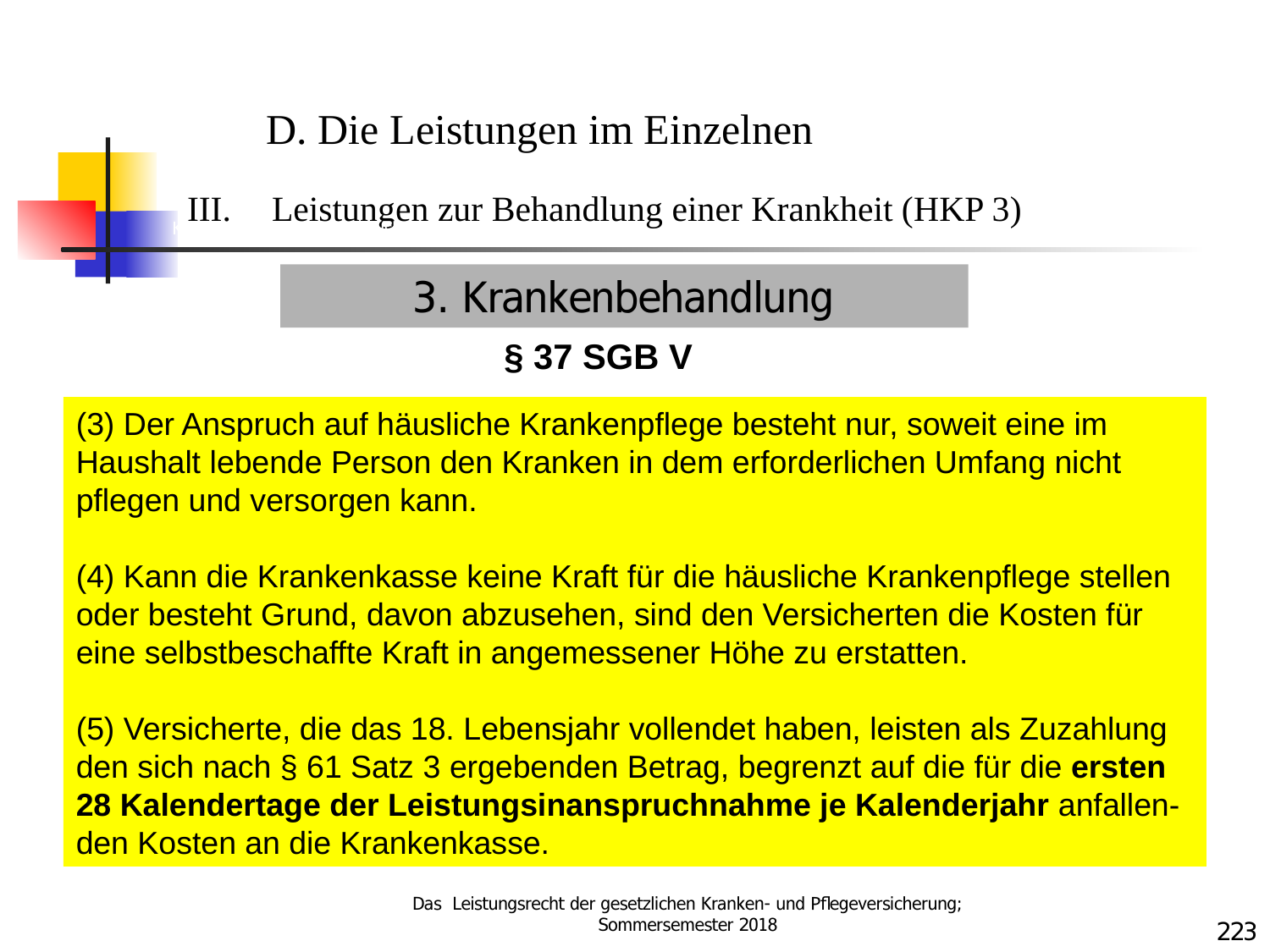

Krankenbehandlung 3 (Häusliche Krankenpflege)
D. Die Leistungen im Einzelnen

Leistungen zur Behandlung einer Krankheit (HKP 3)
3. Krankenbehandlung
§ 37 SGB V
(3) Der Anspruch auf häusliche Krankenpflege besteht nur, soweit eine im Haushalt lebende Person den Kranken in dem erforderlichen Umfang nicht pflegen und versorgen kann.
(4) Kann die Krankenkasse keine Kraft für die häusliche Krankenpflege stellen oder besteht Grund, davon abzusehen, sind den Versicherten die Kosten für eine selbstbeschaffte Kraft in angemessener Höhe zu erstatten.
(5) Versicherte, die das 18. Lebensjahr vollendet haben, leisten als Zuzahlung den sich nach § 61 Satz 3 ergebenden Betrag, begrenzt auf die für die ersten 28 Kalendertage der Leistungsinanspruchnahme je Kalenderjahr anfallen-den Kosten an die Krankenkasse.
Krankheit
Das  Leistungsrecht der gesetzlichen Kranken- und Pflegeversicherung; Sommersemester 2018
223